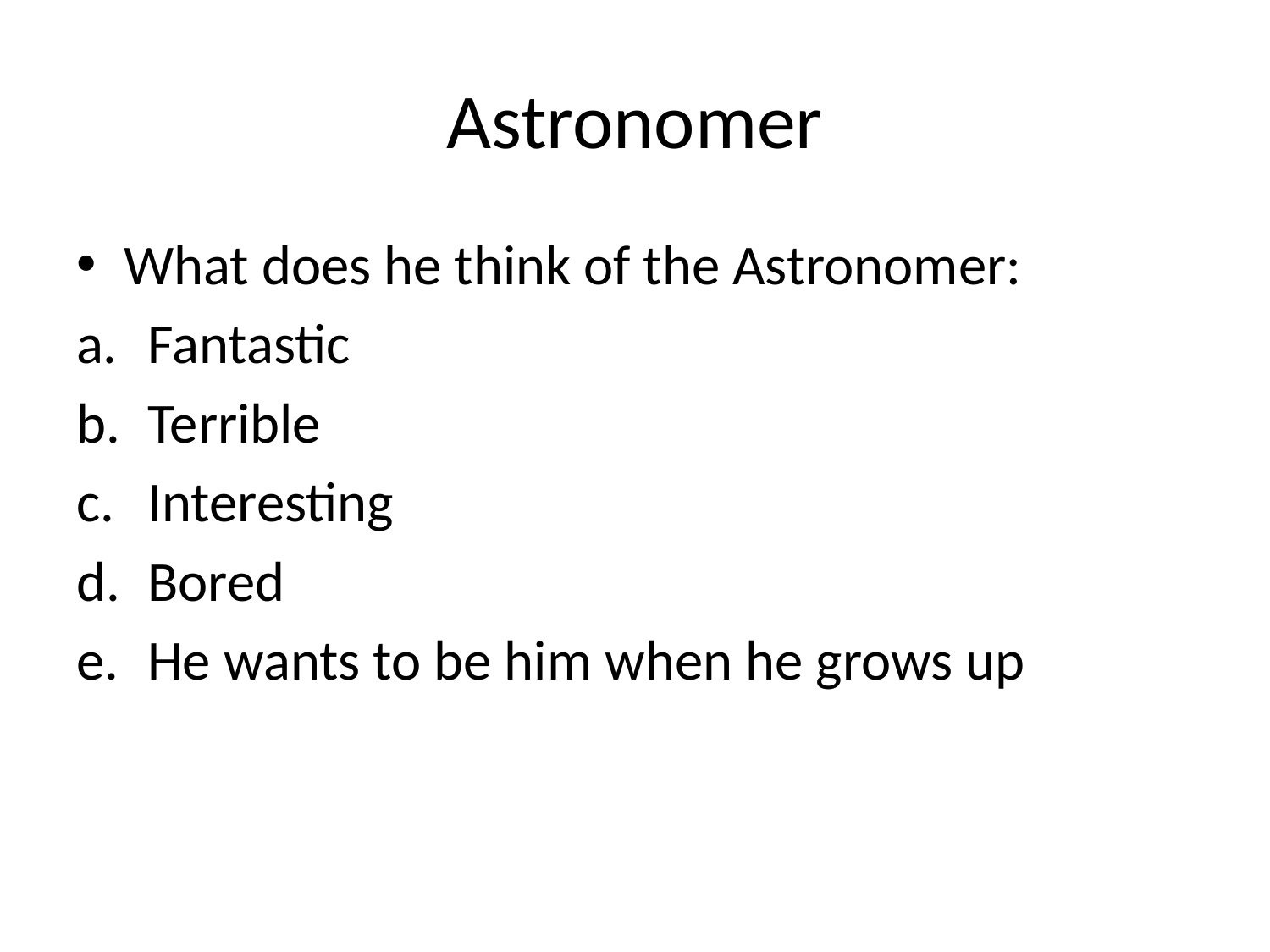

# Astronomer
What does he think of the Astronomer:
Fantastic
Terrible
Interesting
Bored
He wants to be him when he grows up